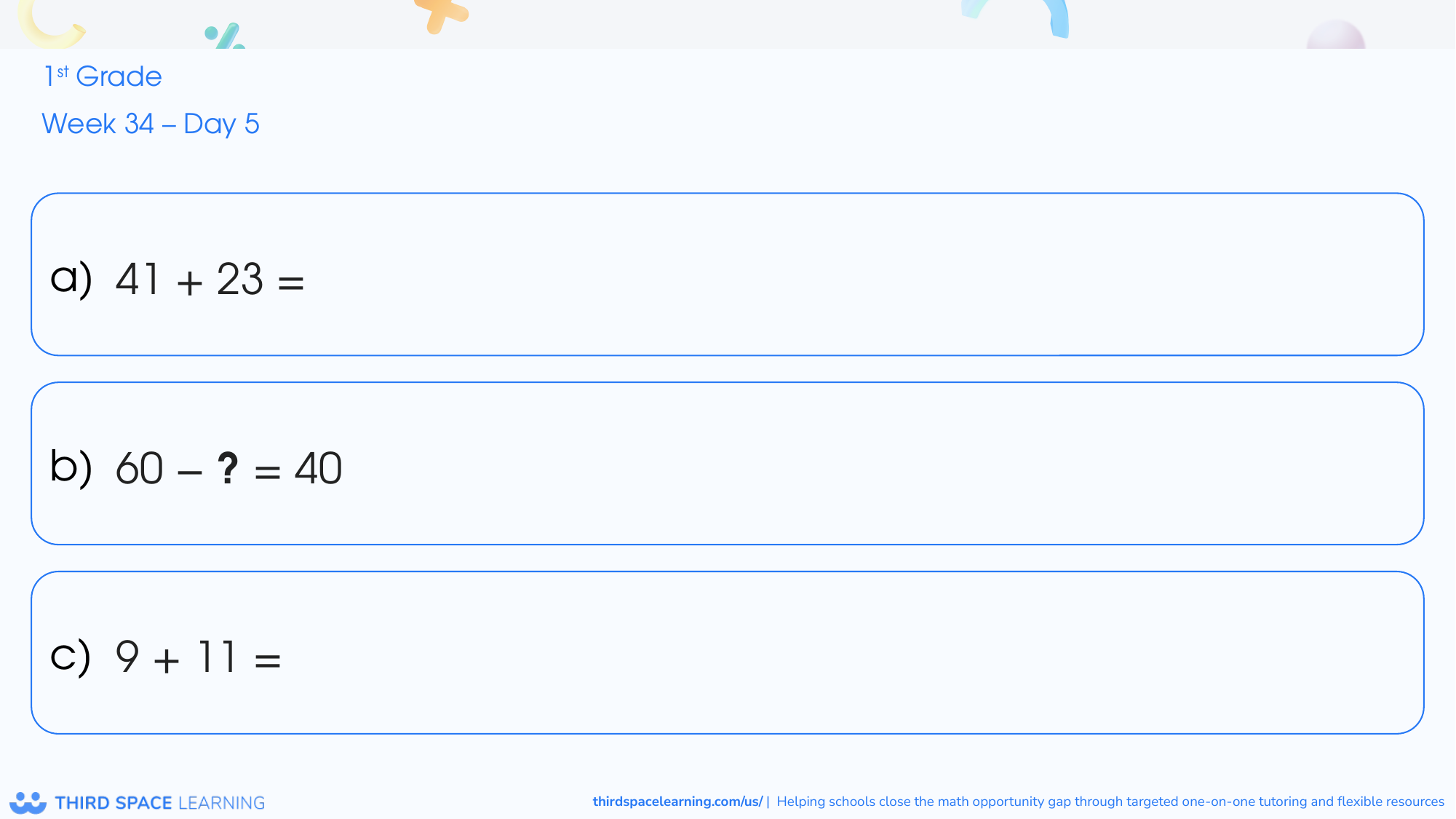

1st Grade
Week 34 – Day 5
41 + 23 =
60 − ? = 40
9 + 11 =